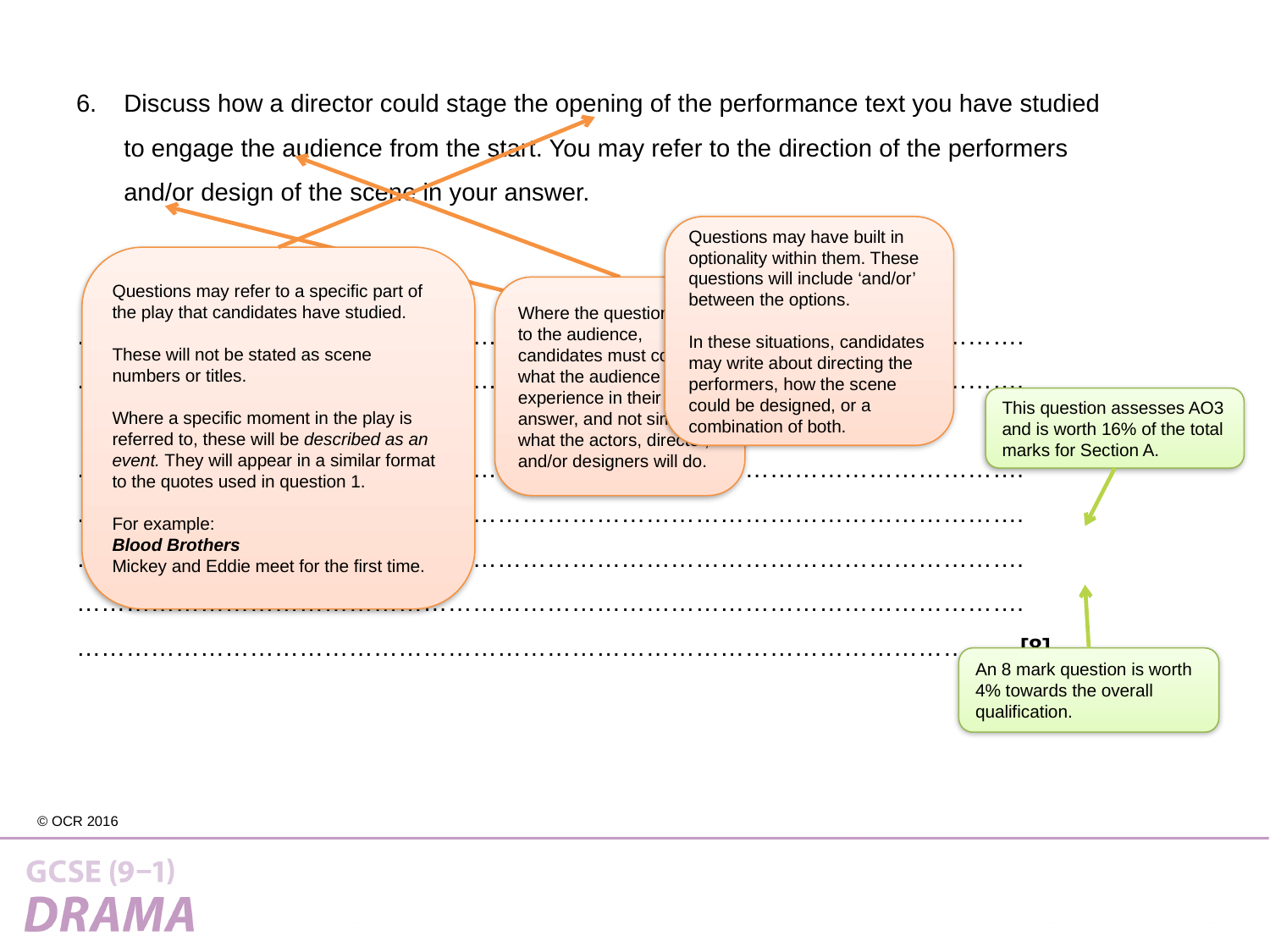

Discuss how a director could stage the opening of the performance text you have studied to engage the audience from the start. You may refer to the direction of the performers and/or design of the scene in your answer.

	……………………………………………………………………………………………………. 	……………………………………………………………………………………………………. 		……………………………………………………………………………………………………. 	……………………………………………………………………………………………………. 	……………………………………………………………………………………………………. 	……………………………………………………………………………………………………. 	…………………………………………………………………………………………………... [8]

Questions may have built in optionality within them. These questions will include ‘and/or’ between the options.

In these situations, candidates may write about directing the performers, how the scene could be designed, or a combination of both.
Questions may refer to a specific part of the play that candidates have studied.

These will not be stated as scene numbers or titles.

Where a specific moment in the play is referred to, these will be described as an event. They will appear in a similar format to the quotes used in question 1.

For example:
Blood Brothers
Mickey and Eddie meet for the first time.
Where the question refers to the audience, candidates must consider what the audience will experience in their answer, and not simply what the actors, director, and/or designers will do.
This question assesses AO3 and is worth 16% of the total marks for Section A.
An 8 mark question is worth 4% towards the overall qualification.